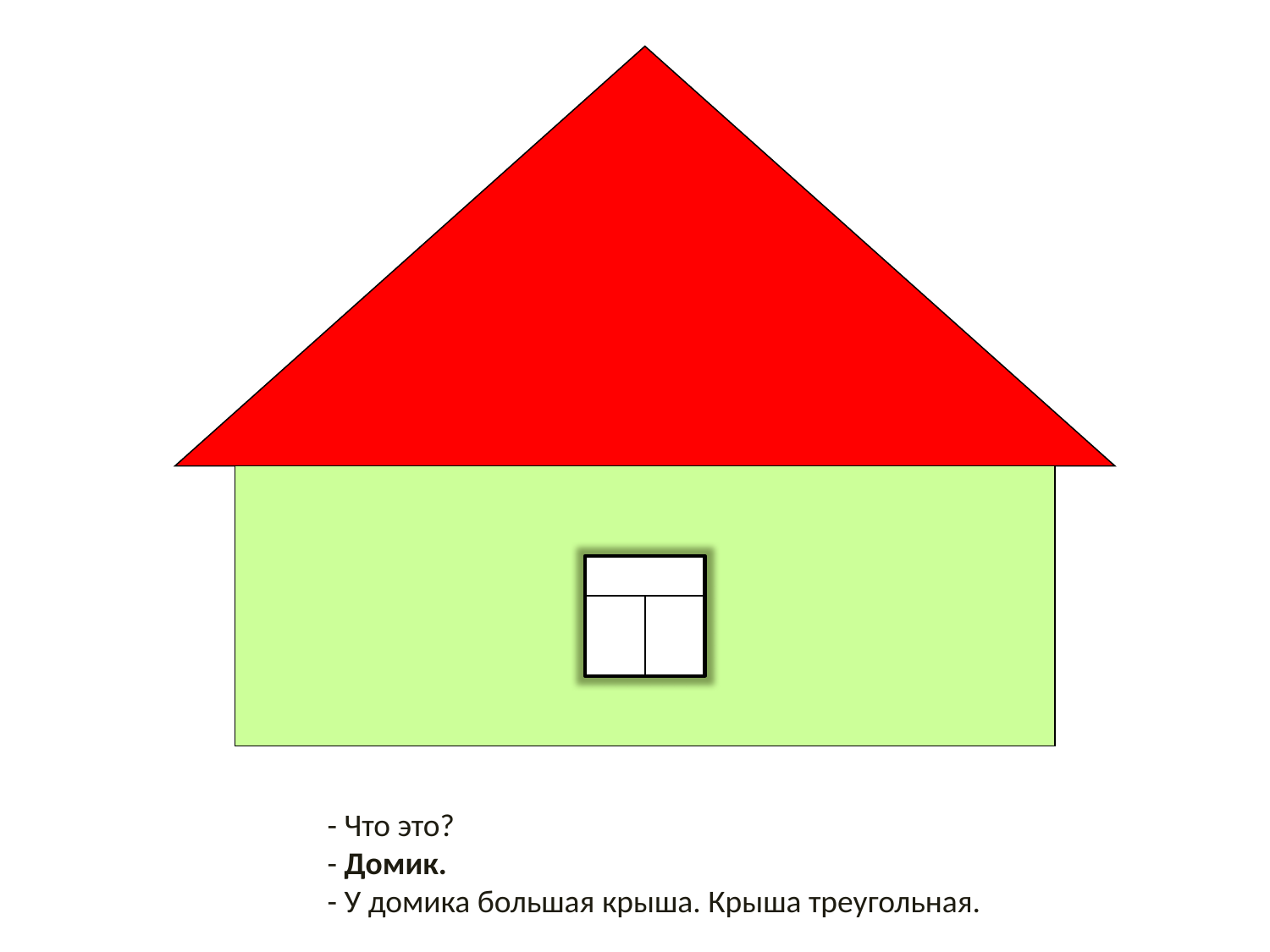

- Что это?
- Домик.
- У домика большая крыша. Крыша треугольная.